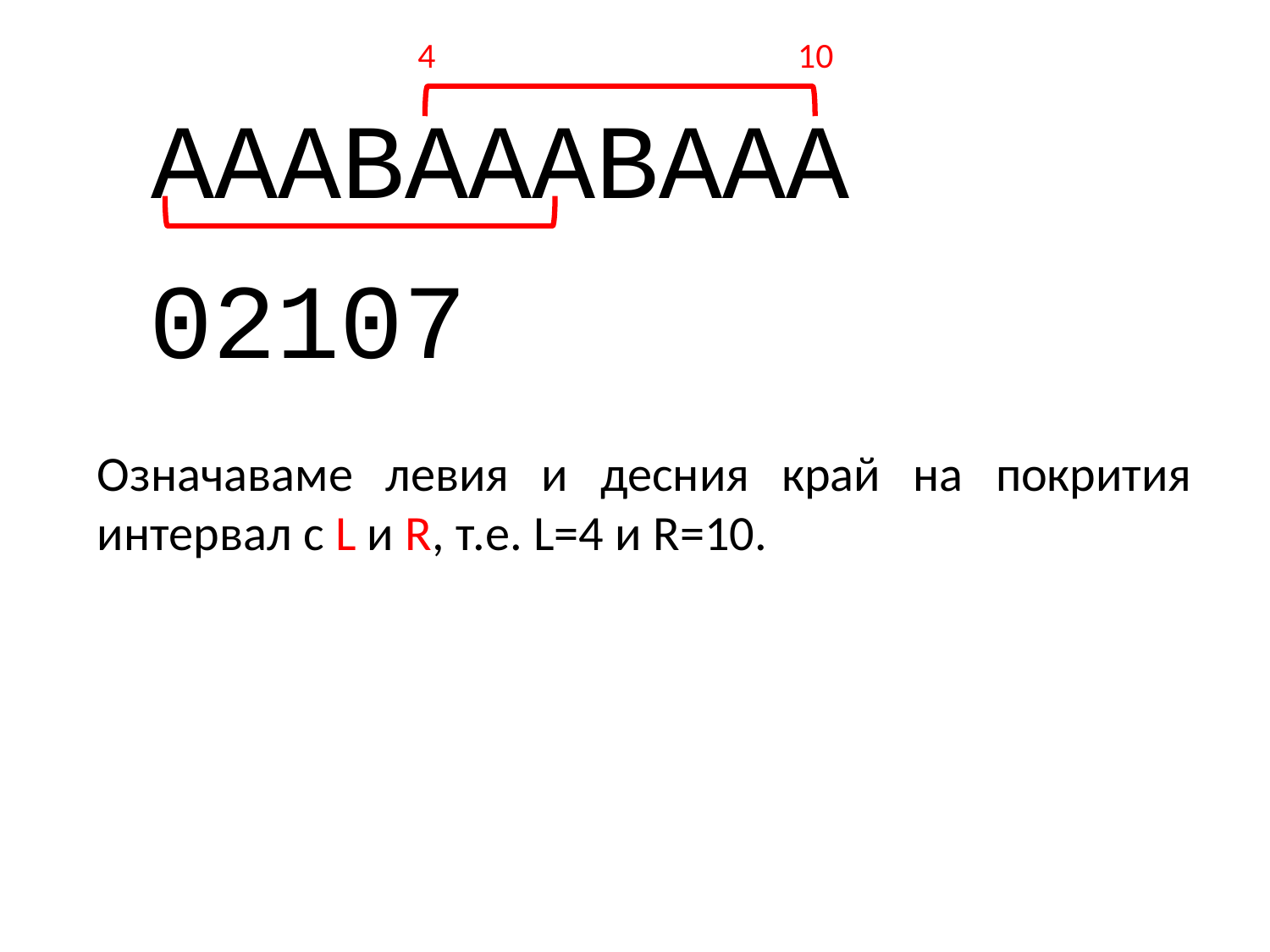

4
10
AAABAAABAAA
02107
Означаваме левия и десния край на покрития интервал с L и R, т.е. L=4 и R=10.